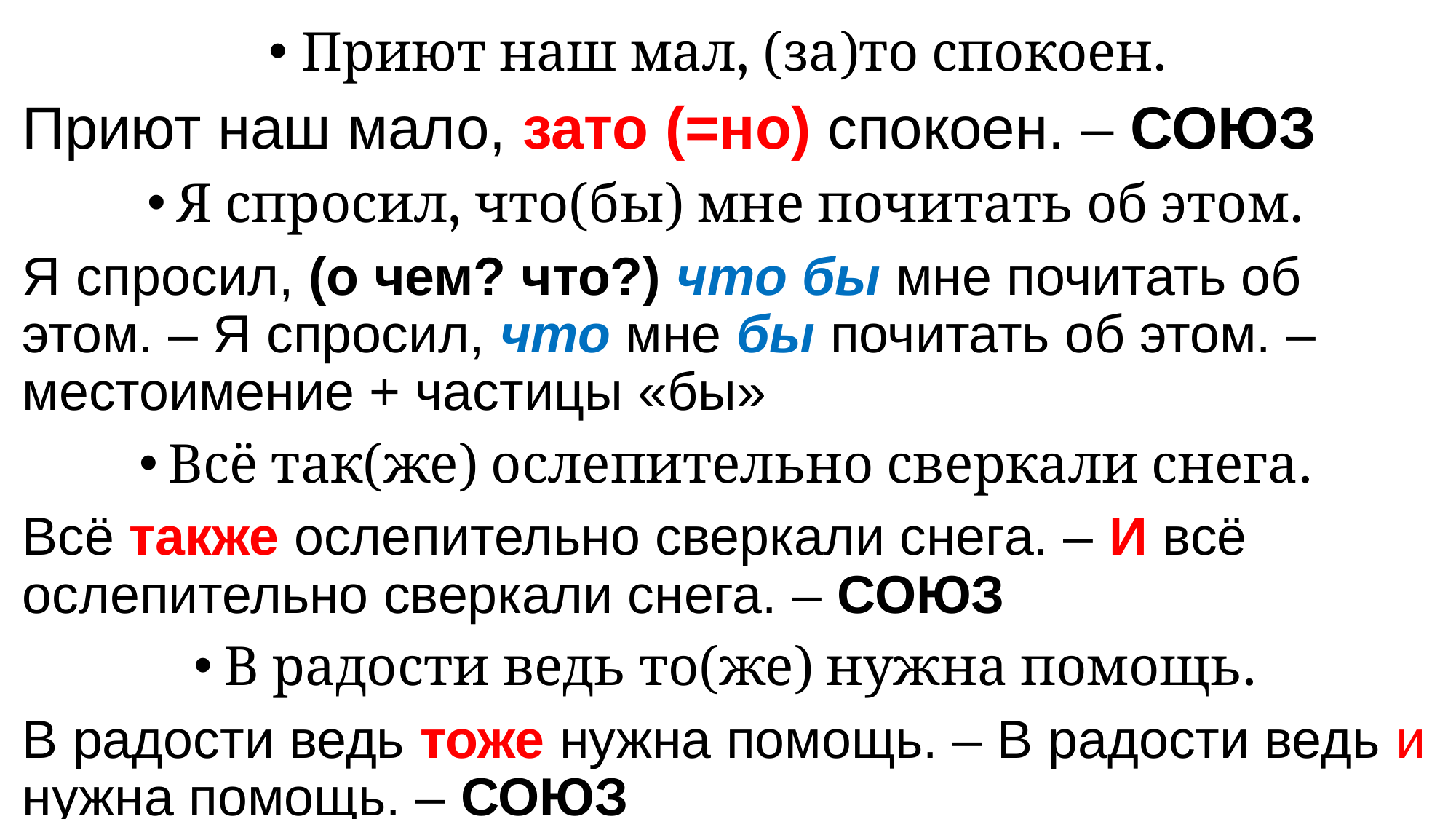

Приют наш мал, (за)то спокоен.
Приют наш мало, зато (=но) спокоен. – СОЮЗ
Я спросил, что(бы) мне почитать об этом.
Я спросил, (о чем? что?) что бы мне почитать об этом. – Я спросил, что мне бы почитать об этом. – местоимение + частицы «бы»
Всё так(же) ослепительно сверкали снега.
Всё также ослепительно сверкали снега. – И всё ослепительно сверкали снега. – СОЮЗ
В радости ведь то(же) нужна помощь.
В радости ведь тоже нужна помощь. – В радости ведь и нужна помощь. – СОЮЗ